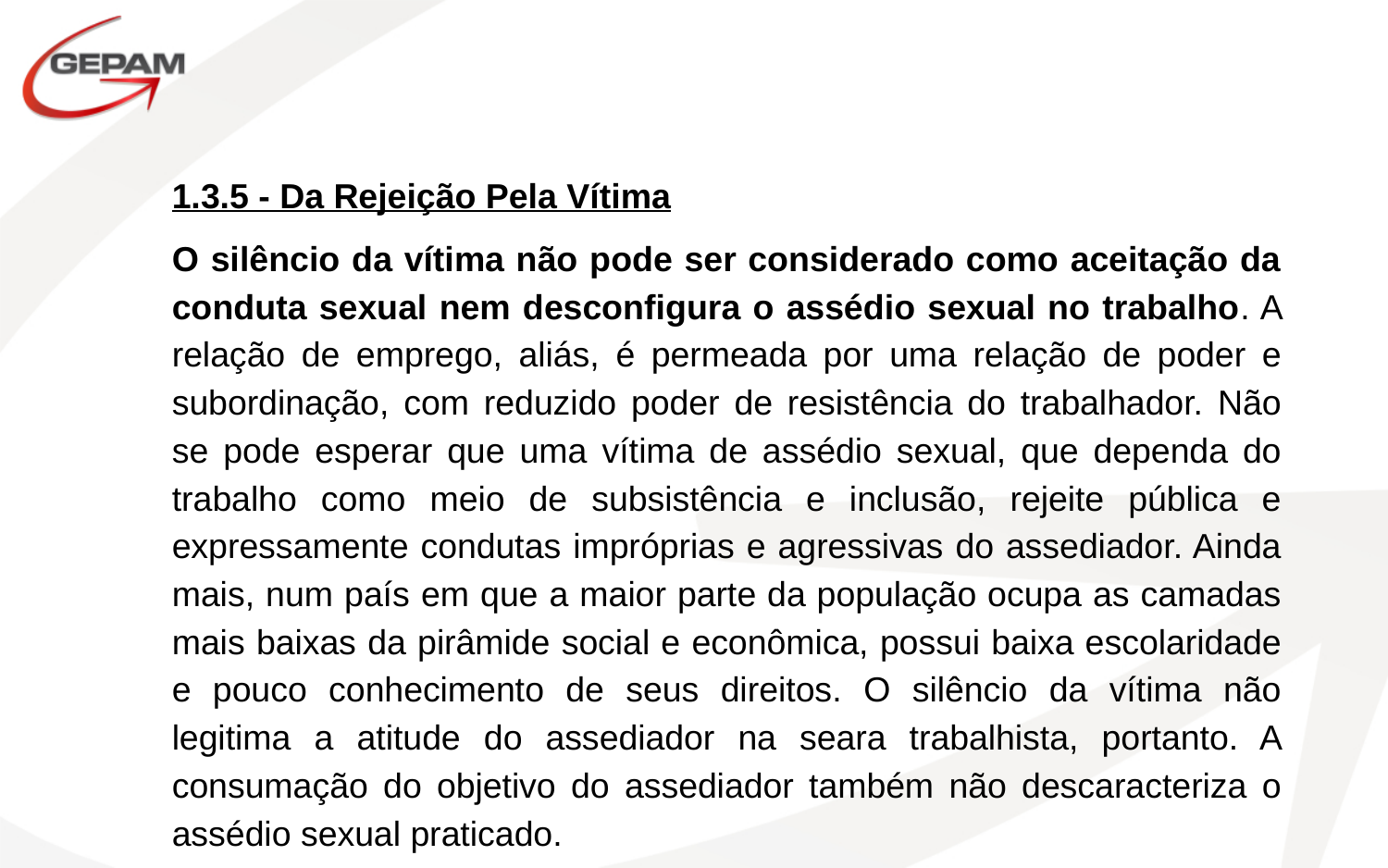

1.3.5 - Da Rejeição Pela Vítima
O silêncio da vítima não pode ser considerado como aceitação da conduta sexual nem desconfigura o assédio sexual no trabalho. A relação de emprego, aliás, é permeada por uma relação de poder e subordinação, com reduzido poder de resistência do trabalhador. Não se pode esperar que uma vítima de assédio sexual, que dependa do trabalho como meio de subsistência e inclusão, rejeite pública e expressamente condutas impróprias e agressivas do assediador. Ainda mais, num país em que a maior parte da população ocupa as camadas mais baixas da pirâmide social e econômica, possui baixa escolaridade e pouco conhecimento de seus direitos. O silêncio da vítima não legitima a atitude do assediador na seara trabalhista, portanto. A consumação do objetivo do assediador também não descaracteriza o assédio sexual praticado.